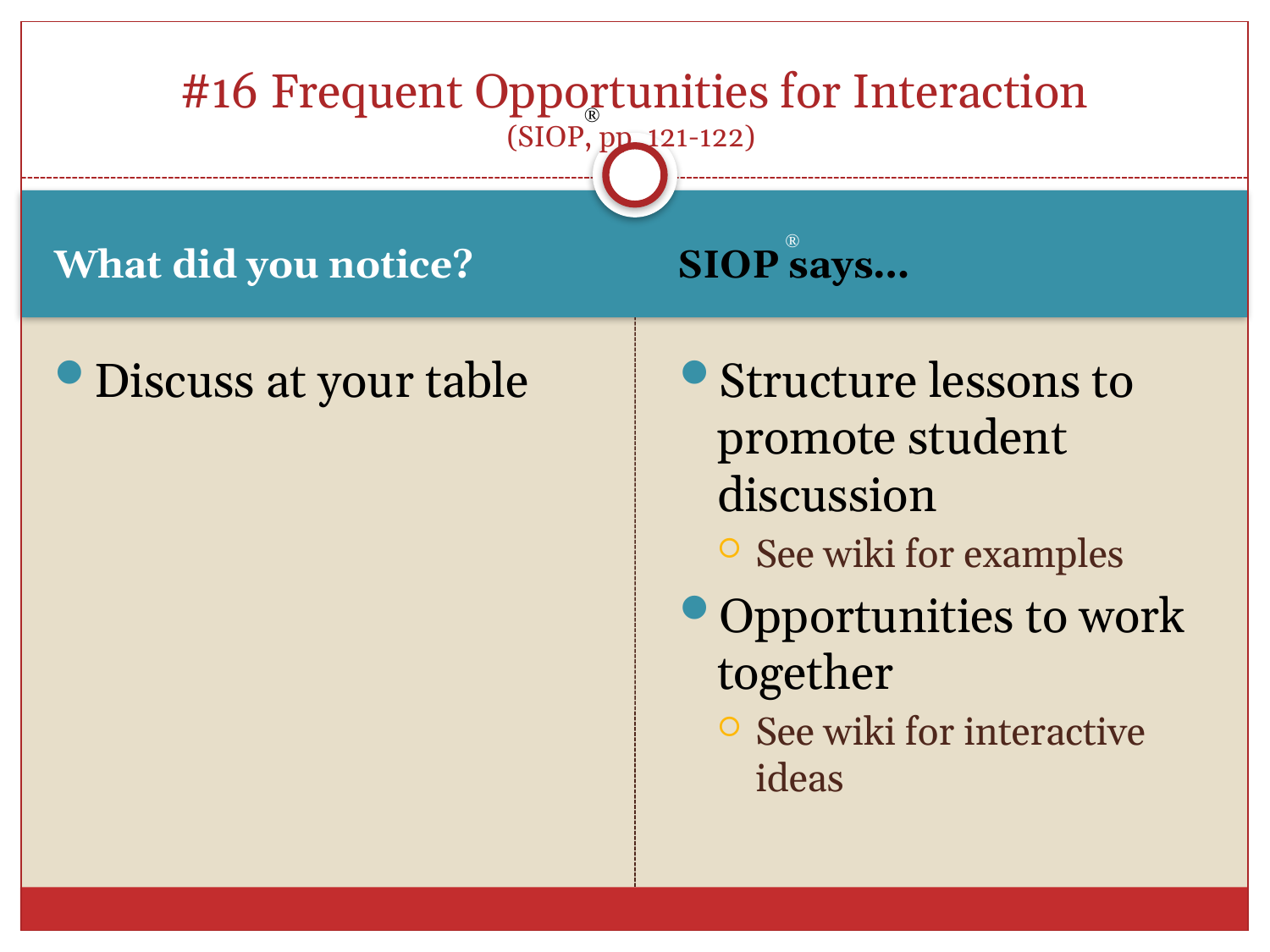

# #16 Frequent Opportunities for Interaction (SIOP, pp. 121-122)
®
What did you notice?
SIOP says…
®
Discuss at your table
Structure lessons to promote student discussion
See wiki for examples
Opportunities to work together
See wiki for interactive ideas